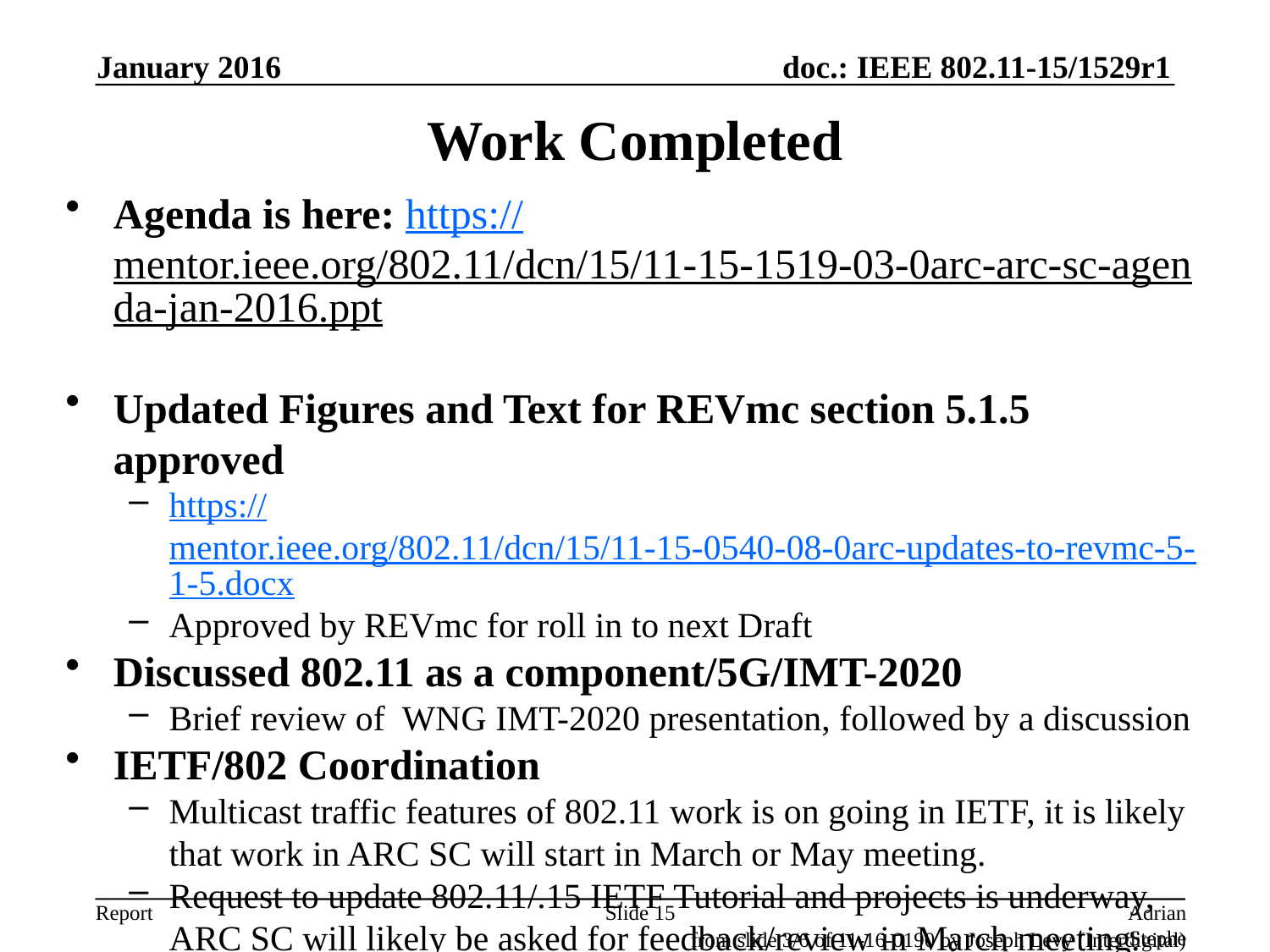

January 2016
# Work Completed
Agenda is here: https://mentor.ieee.org/802.11/dcn/15/11-15-1519-03-0arc-arc-sc-agenda-jan-2016.ppt
Updated Figures and Text for REVmc section 5.1.5 approved
https://mentor.ieee.org/802.11/dcn/15/11-15-0540-08-0arc-updates-to-revmc-5-1-5.docx
Approved by REVmc for roll in to next Draft
Discussed 802.11 as a component/5G/IMT-2020
Brief review of  WNG IMT-2020 presentation, followed by a discussion
IETF/802 Coordination
Multicast traffic features of 802.11 work is on going in IETF, it is likely that work in ARC SC will start in March or May meeting.
Request to update 802.11/.15 IETF Tutorial and projects is underway, ARC SC will likely be asked for feedback/review in March meeting.

Slide 15
Adrian Stephens, Intel Corporation
from slide 3/6 of 11-16-0190 by Joseph Levy (Interdigital)